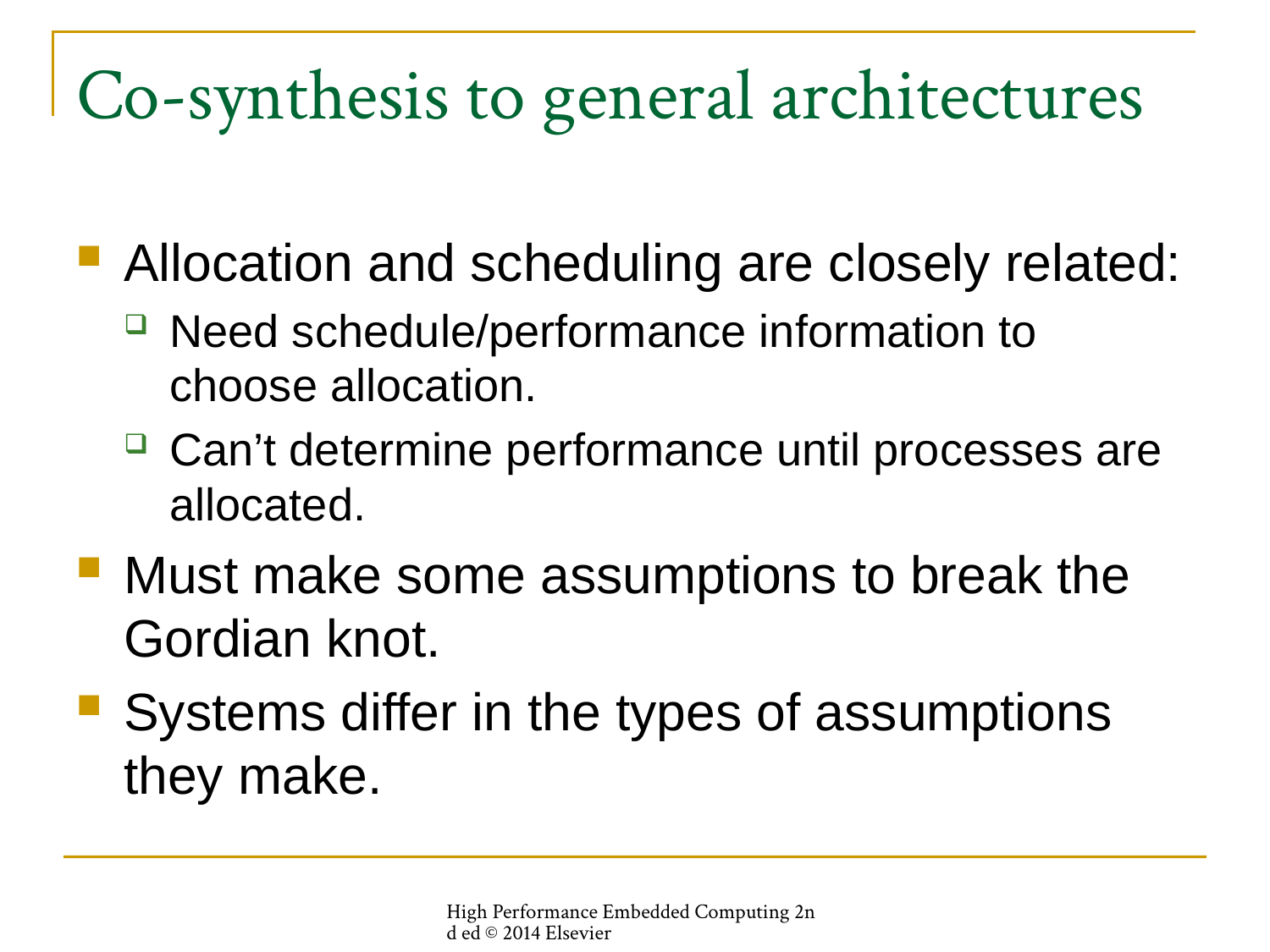

# Co-synthesis to general architectures
Allocation and scheduling are closely related:
Need schedule/performance information to choose allocation.
Can’t determine performance until processes are allocated.
Must make some assumptions to break the Gordian knot.
Systems differ in the types of assumptions they make.
High Performance Embedded Computing 2nd ed © 2014 Elsevier